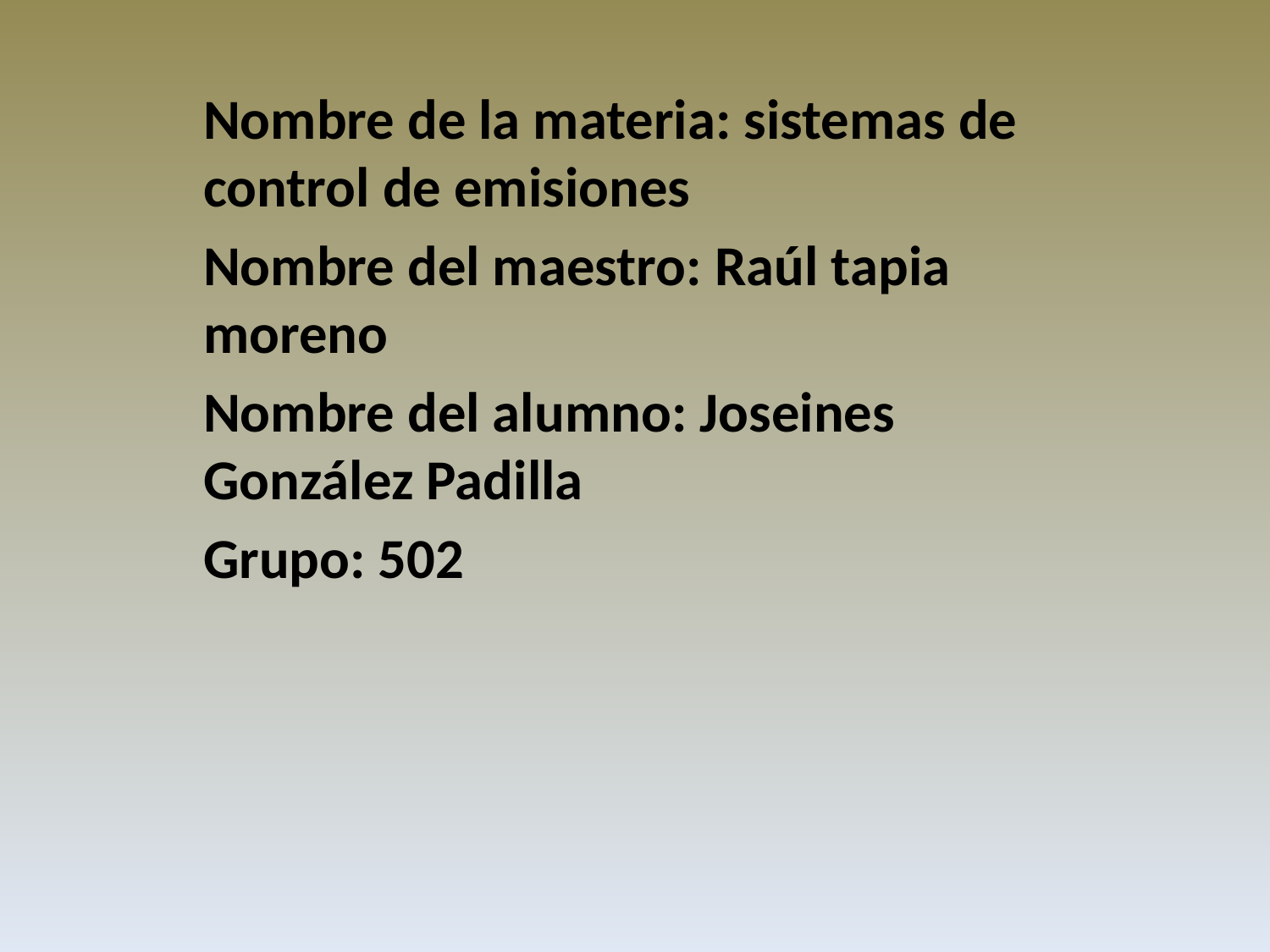

Nombre de la materia: sistemas de control de emisiones
Nombre del maestro: Raúl tapia moreno
Nombre del alumno: Joseines González Padilla
Grupo: 502